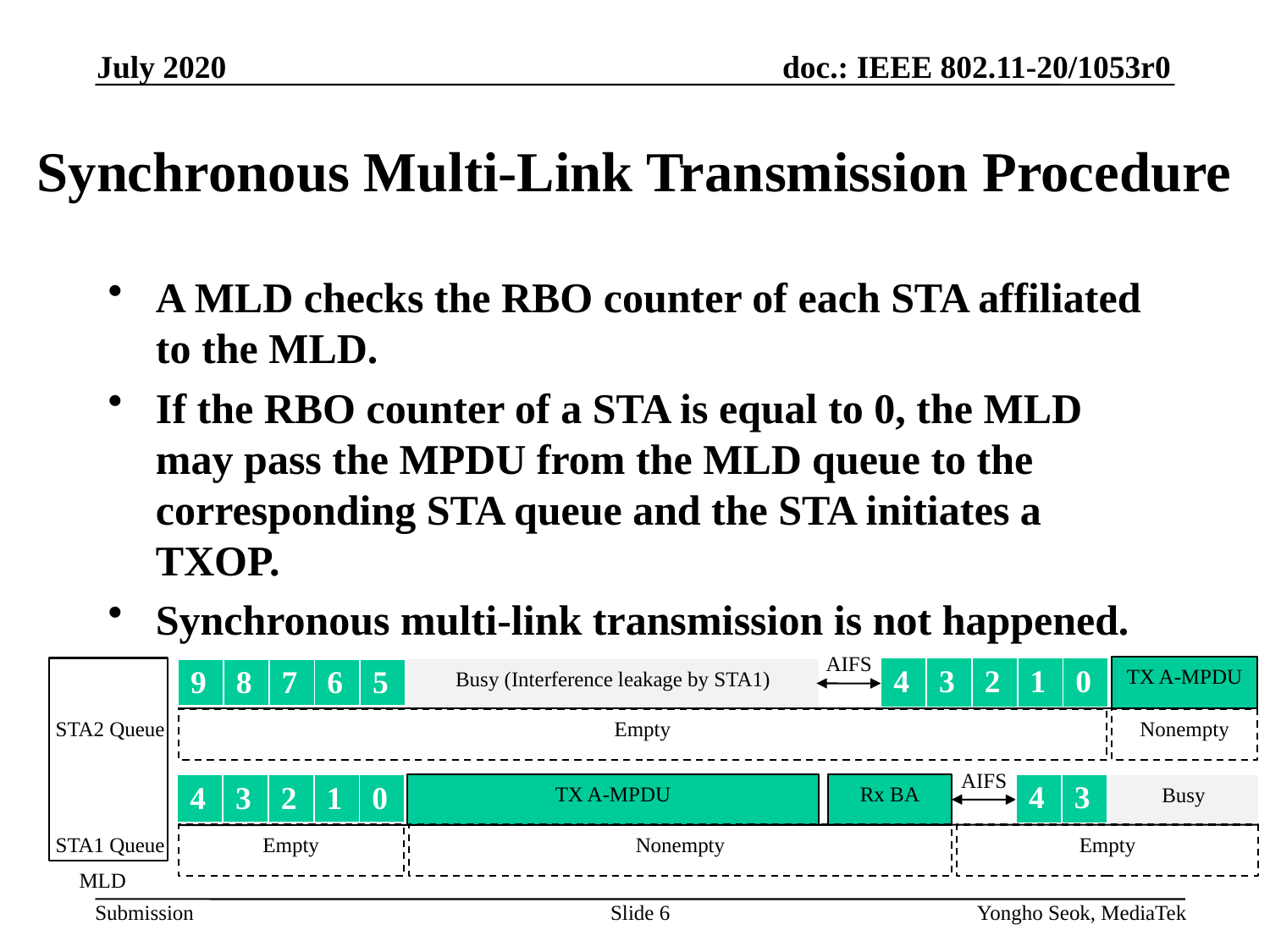

July 2020
# Synchronous Multi-Link Transmission Procedure
A MLD checks the RBO counter of each STA affiliated to the MLD.
If the RBO counter of a STA is equal to 0, the MLD may pass the MPDU from the MLD queue to the corresponding STA queue and the STA initiates a TXOP.
Synchronous multi-link transmission is not happened.

AIFS
TX A-MPDU

| 4 | 3 | 2 | 1 | 0 |
| --- | --- | --- | --- | --- |
| 9 | 8 | 7 | 6 | 5 |
| --- | --- | --- | --- | --- |
Busy (Interference leakage by STA1)
Empty
Nonempty
STA2 Queue
AIFS
Rx BA
| 4 | 3 |
| --- | --- |
| 4 | 3 | 2 | 1 | 0 |
| --- | --- | --- | --- | --- |
TX A-MPDU
Busy
Empty
Nonempty
Empty
STA1 Queue
MLD
Slide 6
Yongho Seok, MediaTek